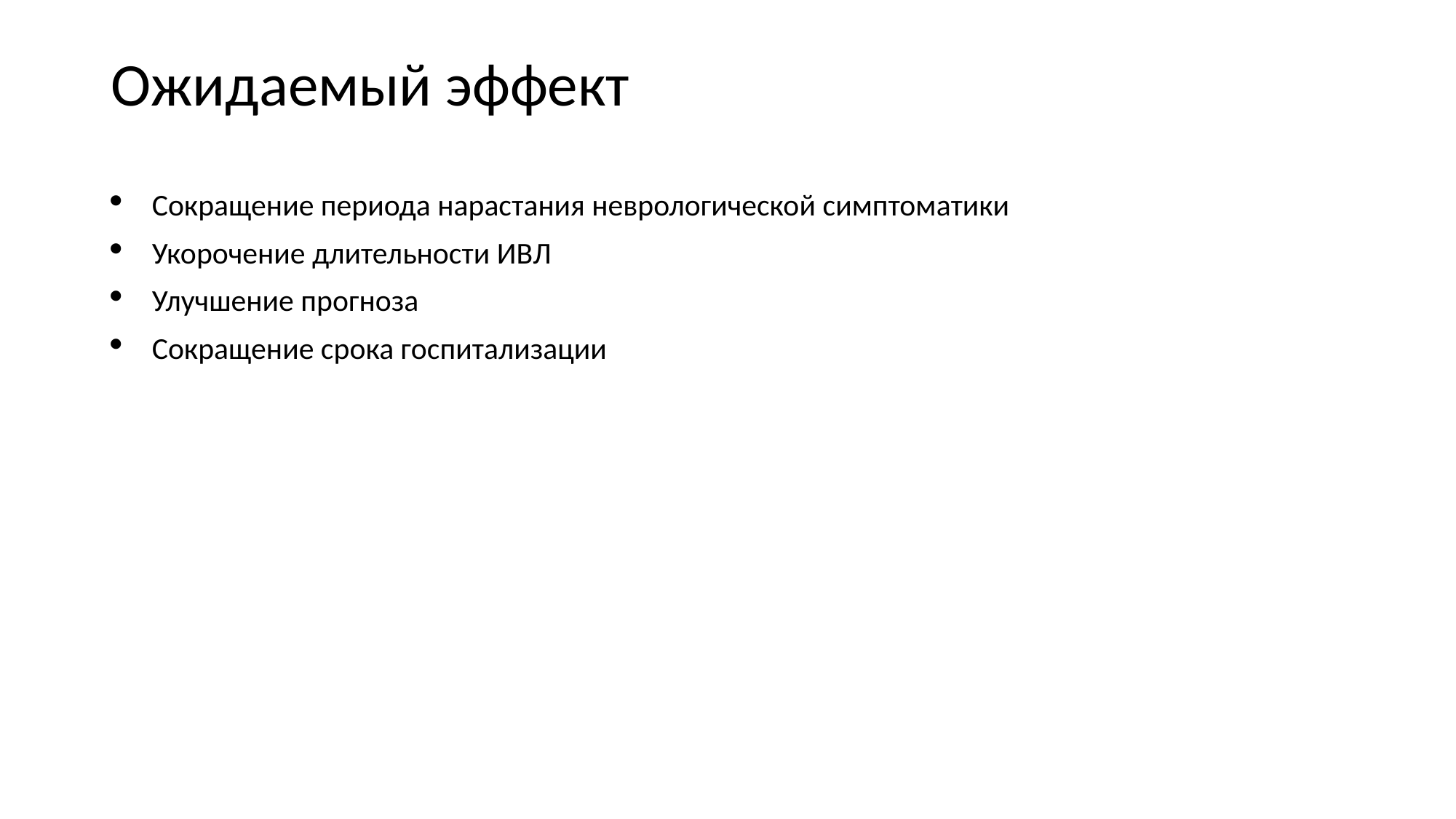

# Ожидаемый эффект
Сокращение периода нарастания неврологической симптоматики
Укорочение длительности ИВЛ
Улучшение прогноза
Сокращение срока госпитализации